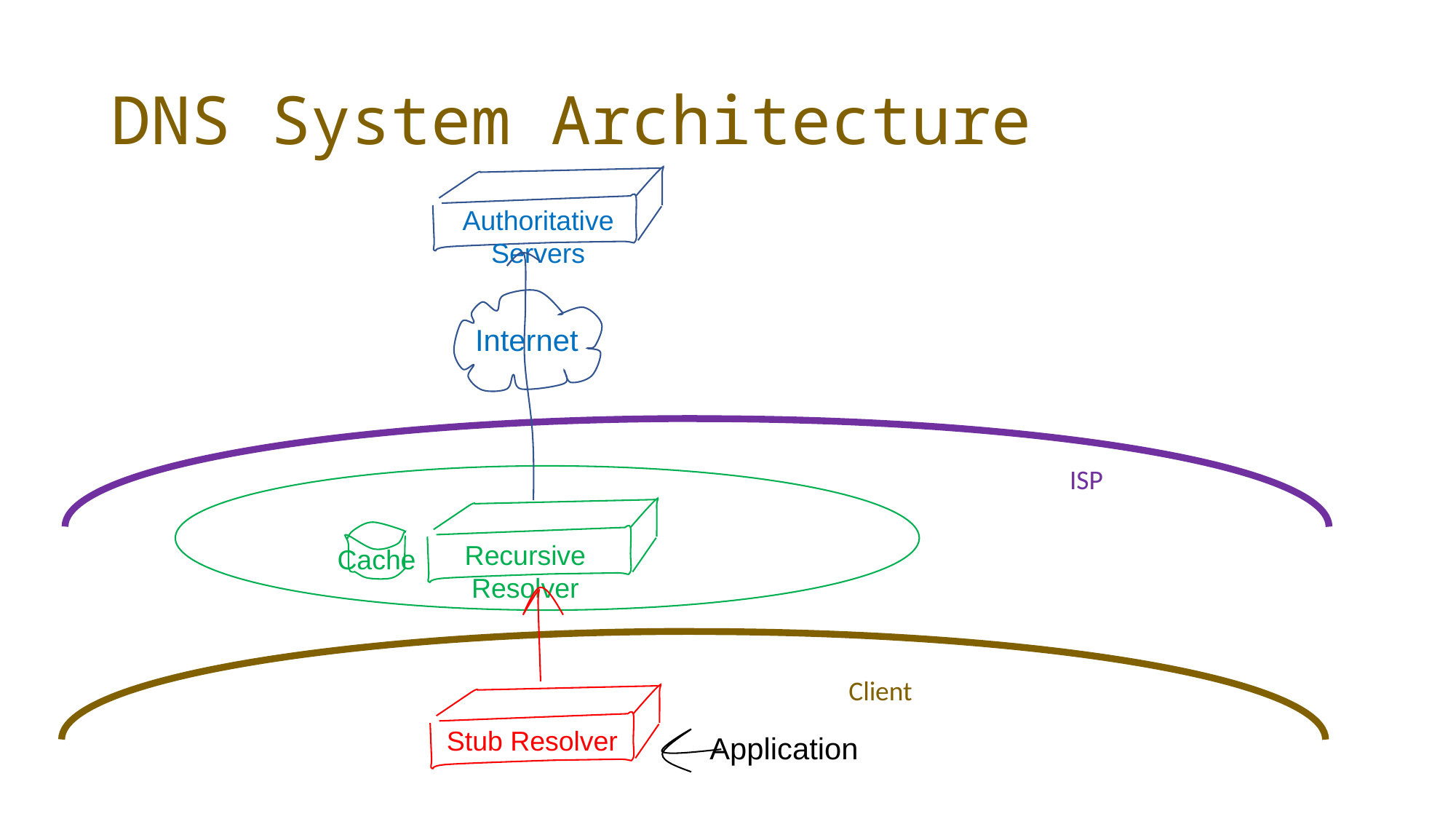

# DNS System Architecture

Authoritative Servers

Internet

ISP

Recursive Resolver
Cache

Client

Stub Resolver
Application